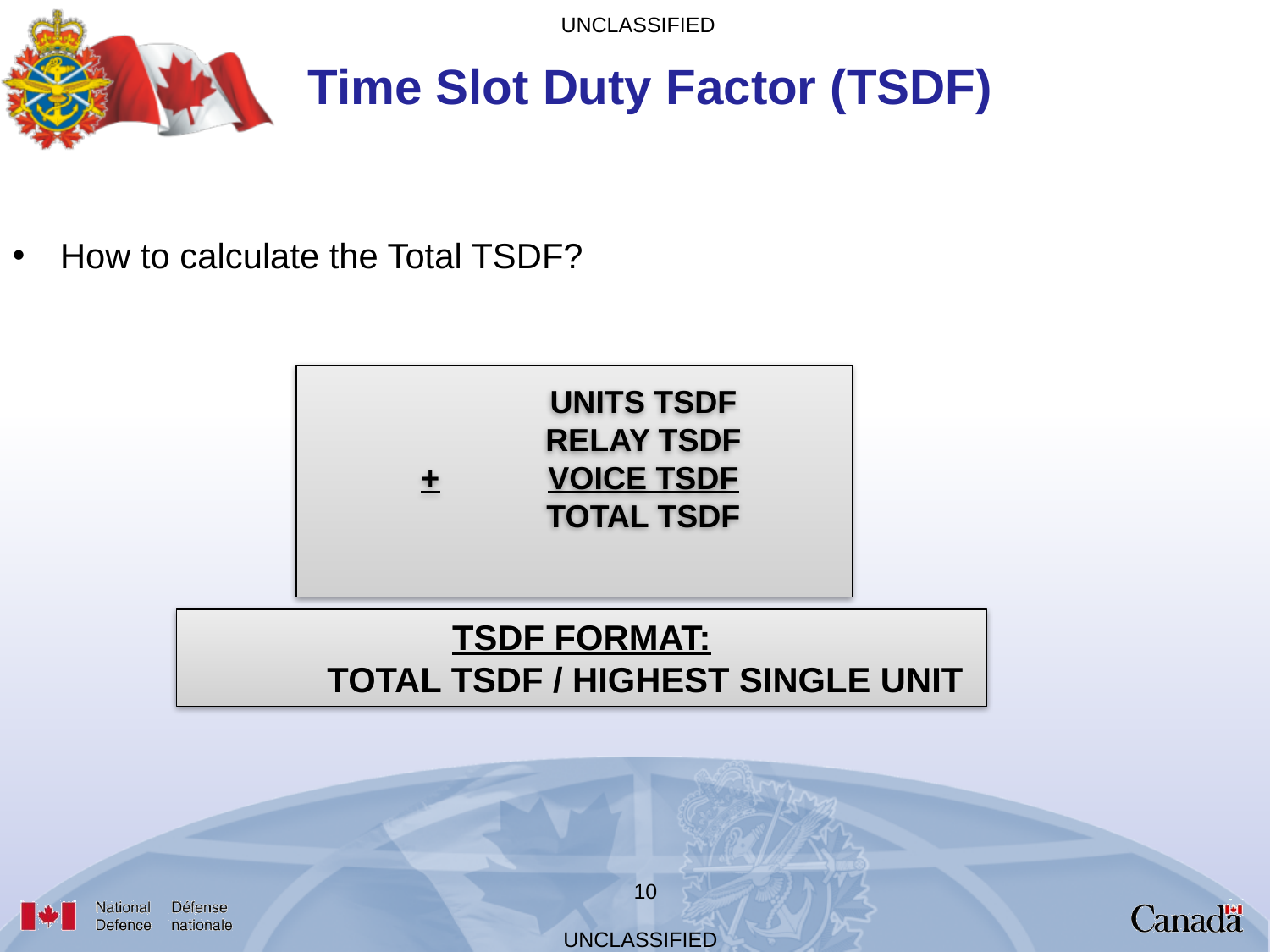

# Time Slot Duty Factor (TSDF)
How to calculate the Total TSDF?

	UNITS TSDF
	RELAY TSDF
+	VOICE TSDF
	TOTAL TSDF
TSDF FORMAT:
	TOTAL TSDF / HIGHEST SINGLE UNIT